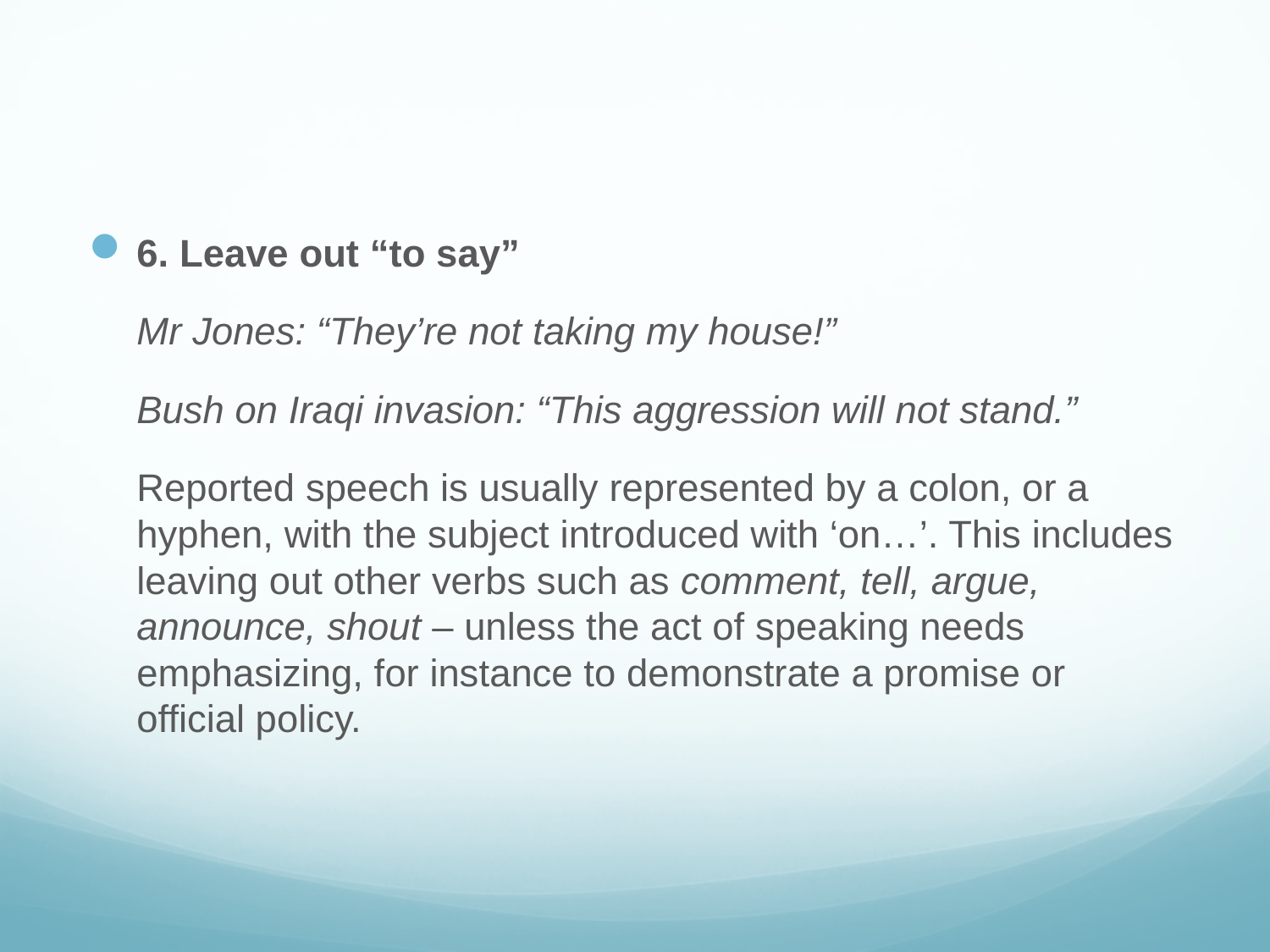

6. Leave out “to say”
	Mr Jones: “They’re not taking my house!”
	Bush on Iraqi invasion: “This aggression will not stand.”
	Reported speech is usually represented by a colon, or a hyphen, with the subject introduced with ‘on…’. This includes leaving out other verbs such as comment, tell, argue, announce, shout – unless the act of speaking needs emphasizing, for instance to demonstrate a promise or official policy.